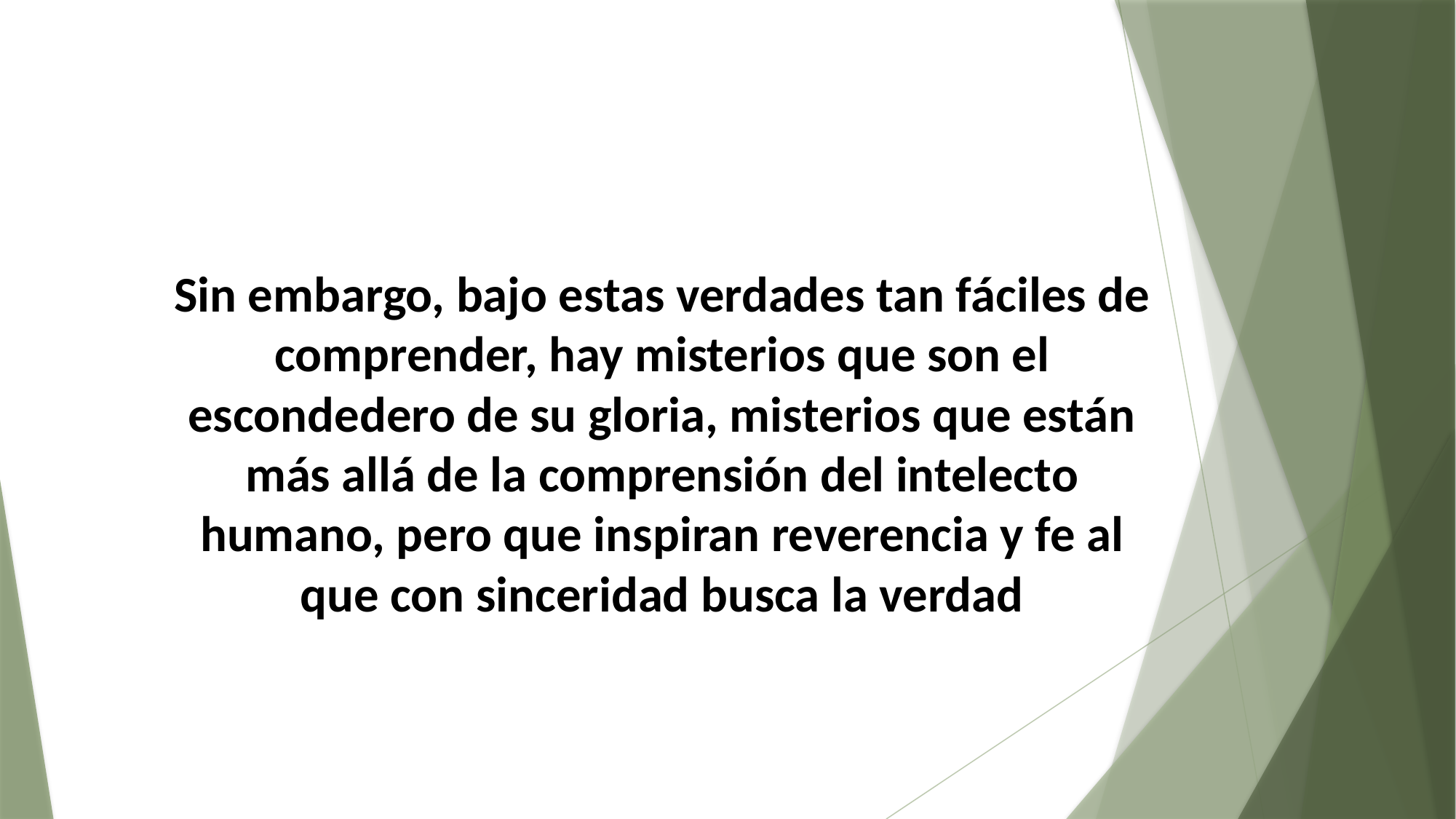

Sin embargo, bajo estas verdades tan fáciles de comprender, hay misterios que son el escondedero de su gloria, misterios que están más allá de la comprensión del intelecto humano, pero que inspiran reverencia y fe al que con sinceridad busca la verdad